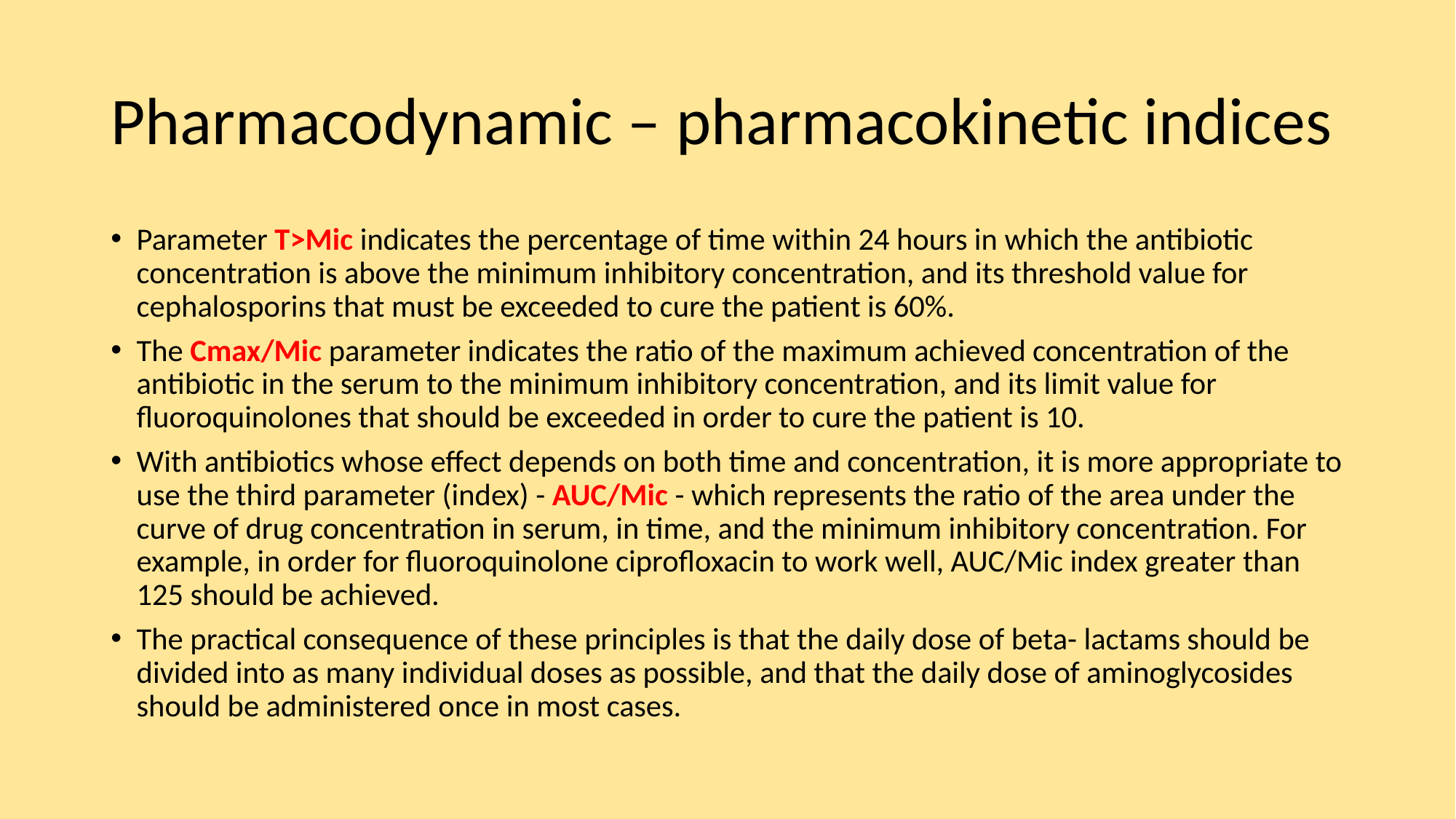

# Pharmacodynamic – pharmacokinetic indices
Parameter T>Mic indicates the percentage of time within 24 hours in which the antibiotic concentration is above the minimum inhibitory concentration, and its threshold value for cephalosporins that must be exceeded to cure the patient is 60%.
The Cmax/Mic parameter indicates the ratio of the maximum achieved concentration of the antibiotic in the serum to the minimum inhibitory concentration, and its limit value for fluoroquinolones that should be exceeded in order to cure the patient is 10.
With antibiotics whose effect depends on both time and concentration, it is more appropriate to use the third parameter (index) - AUC/Mic - which represents the ratio of the area under the curve of drug concentration in serum, in time, and the minimum inhibitory concentration. For example, in order for fluoroquinolone ciprofloxacin to work well, AUC/Mic index greater than 125 should be achieved.
The practical consequence of these principles is that the daily dose of beta- lactams should be divided into as many individual doses as possible, and that the daily dose of aminoglycosides should be administered once in most cases.